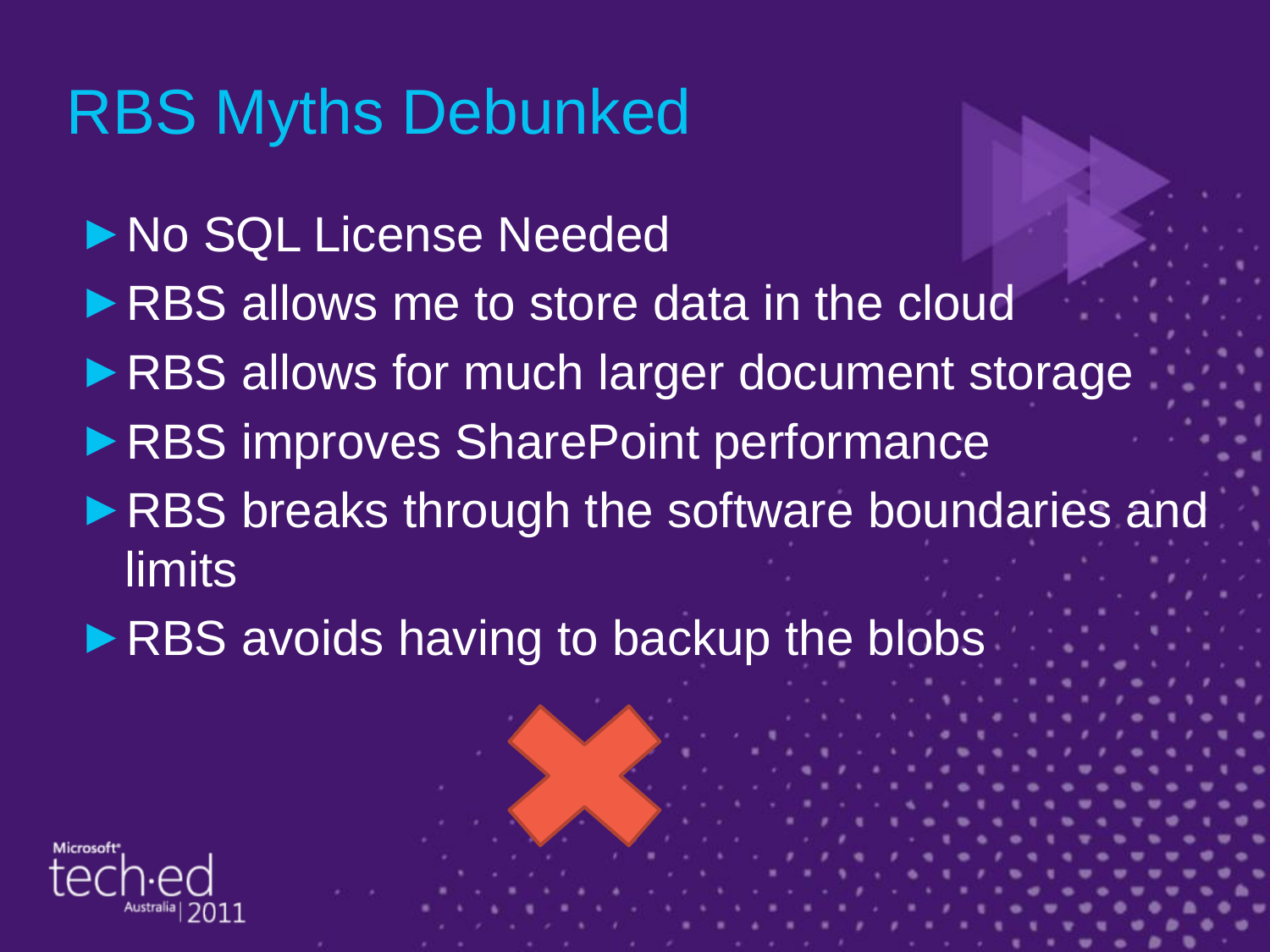

# RBS Myths Debunked
No SQL License Needed
RBS allows me to store data in the cloud
RBS allows for much larger document storage
RBS improves SharePoint performance
RBS breaks through the software boundaries and limits
RBS avoids having to backup the blobs